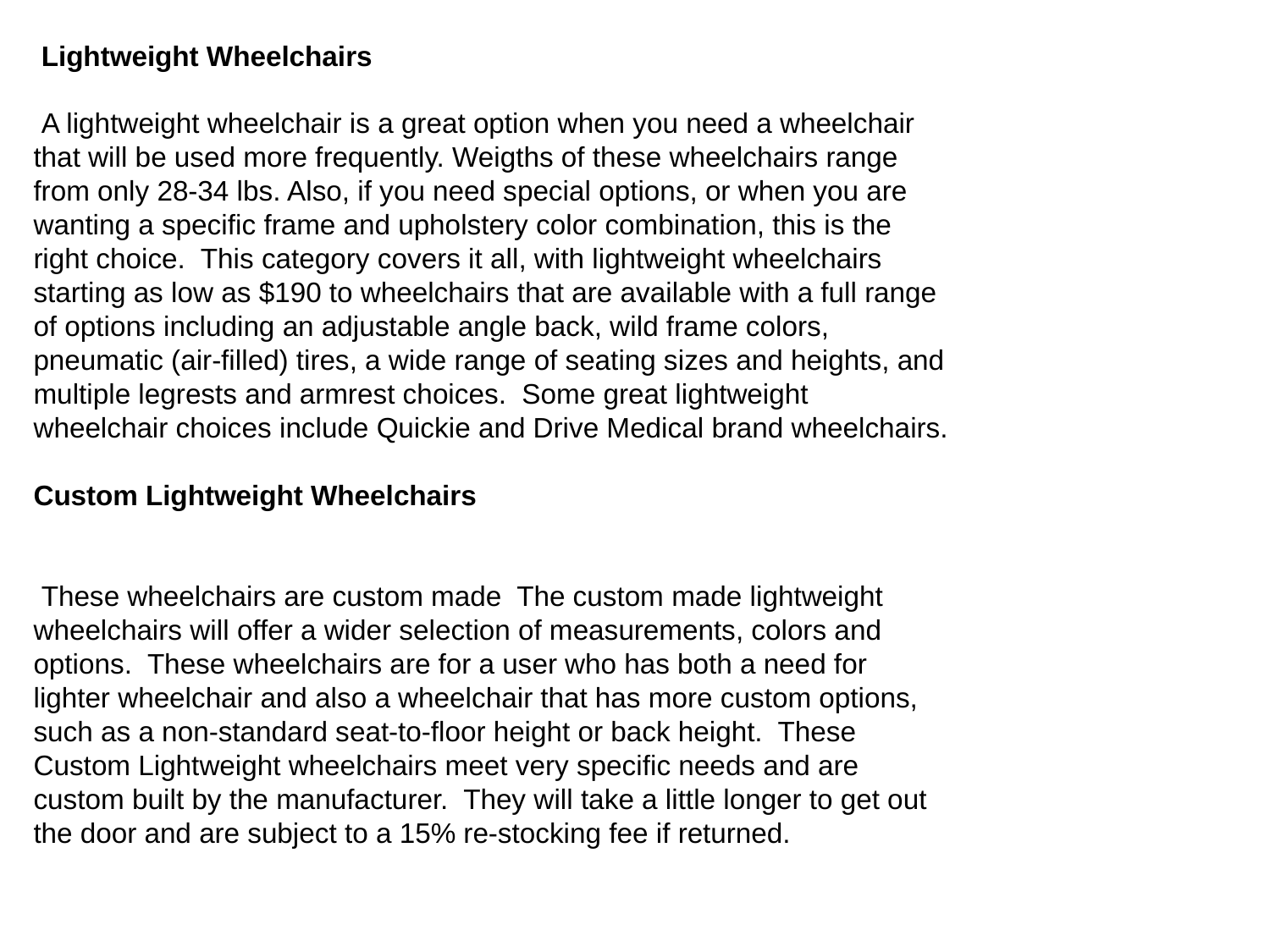

Lightweight Wheelchairs

 A lightweight wheelchair is a great option when you need a wheelchair that will be used more frequently. Weigths of these wheelchairs range from only 28-34 lbs. Also, if you need special options, or when you are wanting a specific frame and upholstery color combination, this is the right choice.  This category covers it all, with lightweight wheelchairs starting as low as $190 to wheelchairs that are available with a full range of options including an adjustable angle back, wild frame colors, pneumatic (air-filled) tires, a wide range of seating sizes and heights, and multiple legrests and armrest choices.  Some great lightweight wheelchair choices include Quickie and Drive Medical brand wheelchairs.

Custom Lightweight Wheelchairs

 These wheelchairs are custom made  The custom made lightweight wheelchairs will offer a wider selection of measurements, colors and options.  These wheelchairs are for a user who has both a need for lighter wheelchair and also a wheelchair that has more custom options, such as a non-standard seat-to-floor height or back height.  These Custom Lightweight wheelchairs meet very specific needs and are custom built by the manufacturer.  They will take a little longer to get out the door and are subject to a 15% re-stocking fee if returned.